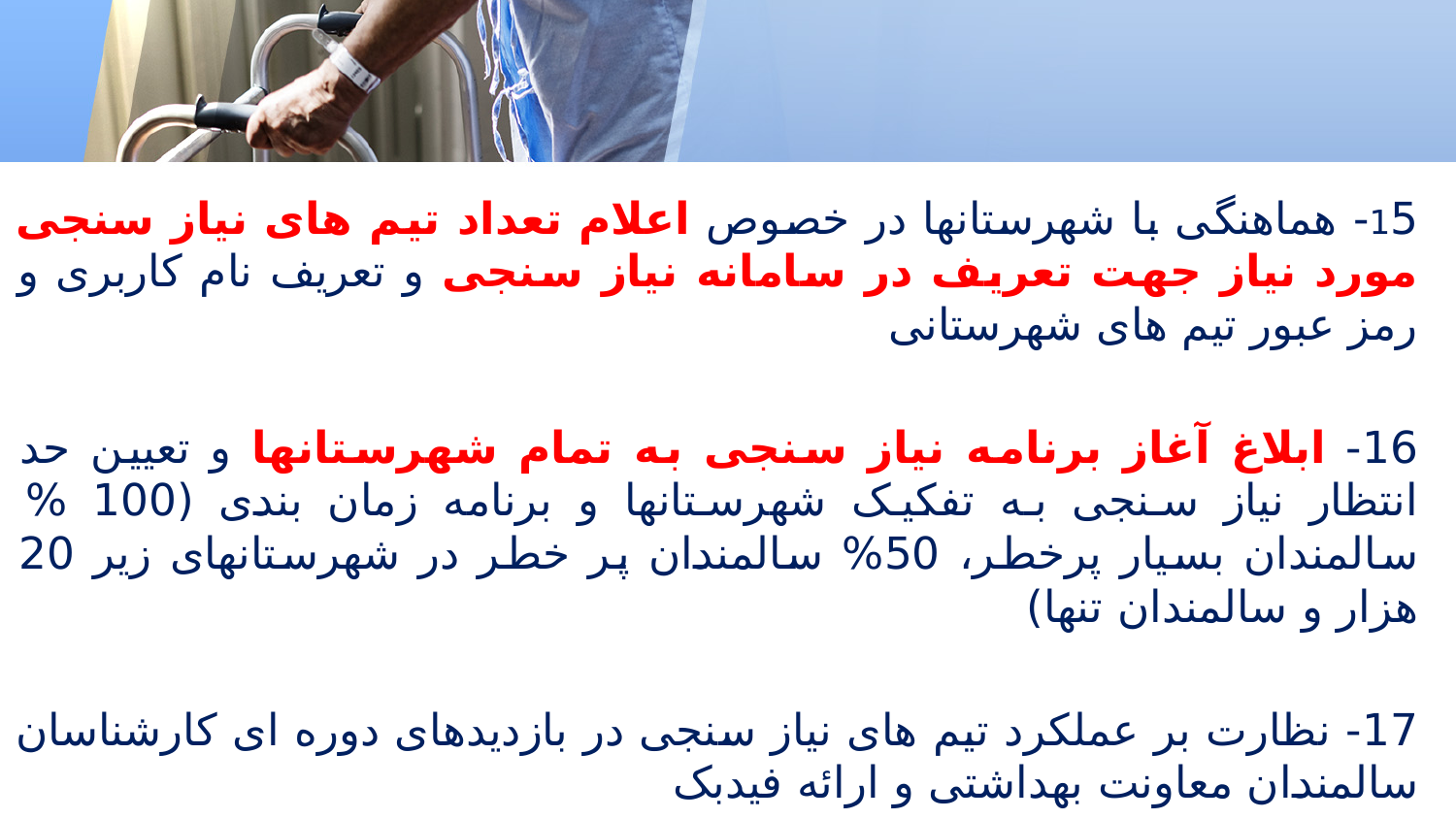

15- هماهنگی با شهرستانها در خصوص اعلام تعداد تیم های نیاز سنجی مورد نیاز جهت تعریف در سامانه نیاز سنجی و تعریف نام کاربری و رمز عبور تیم های شهرستانی

16- ابلاغ آغاز برنامه نیاز سنجی به تمام شهرستانها و تعیین حد انتظار نیاز سنجی به تفکیک شهرستانها و برنامه زمان بندی (100 % سالمندان بسیار پرخطر، 50% سالمندان پر خطر در شهرستانهای زیر 20 هزار و سالمندان تنها)

17- نظارت بر عملکرد تیم های نیاز سنجی در بازدیدهای دوره ای کارشناسان سالمندان معاونت بهداشتی و ارائه فیدبک